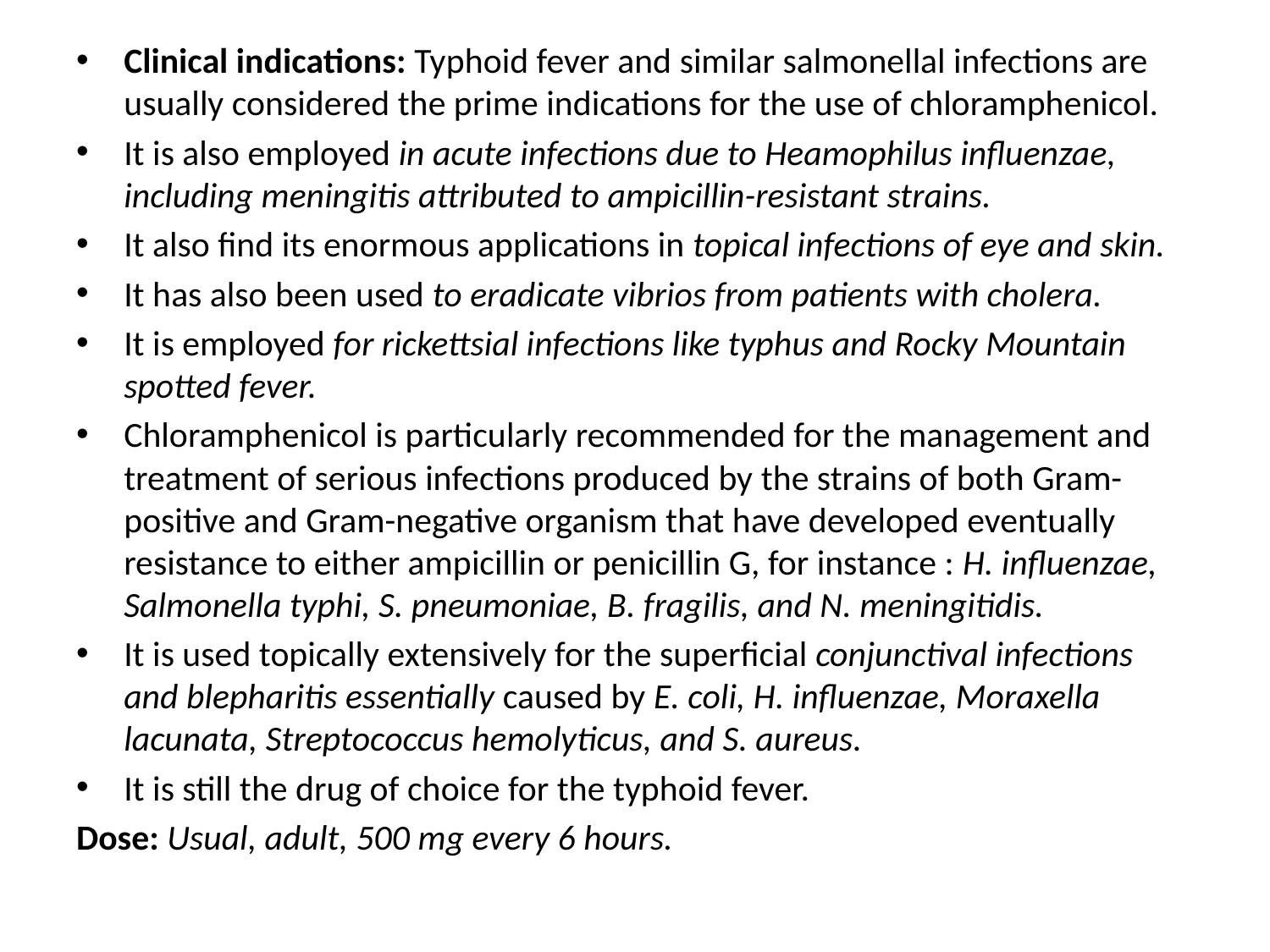

Clinical indications: Typhoid fever and similar salmonellal infections are usually considered the prime indications for the use of chloramphenicol.
It is also employed in acute infections due to Heamophilus influenzae, including meningitis attributed to ampicillin-resistant strains.
It also find its enormous applications in topical infections of eye and skin.
It has also been used to eradicate vibrios from patients with cholera.
It is employed for rickettsial infections like typhus and Rocky Mountain spotted fever.
Chloramphenicol is particularly recommended for the management and treatment of serious infections produced by the strains of both Gram-positive and Gram-negative organism that have developed eventually resistance to either ampicillin or penicillin G, for instance : H. influenzae, Salmonella typhi, S. pneumoniae, B. fragilis, and N. meningitidis.
It is used topically extensively for the superficial conjunctival infections and blepharitis essentially caused by E. coli, H. influenzae, Moraxella lacunata, Streptococcus hemolyticus, and S. aureus.
It is still the drug of choice for the typhoid fever.
Dose: Usual, adult, 500 mg every 6 hours.
#